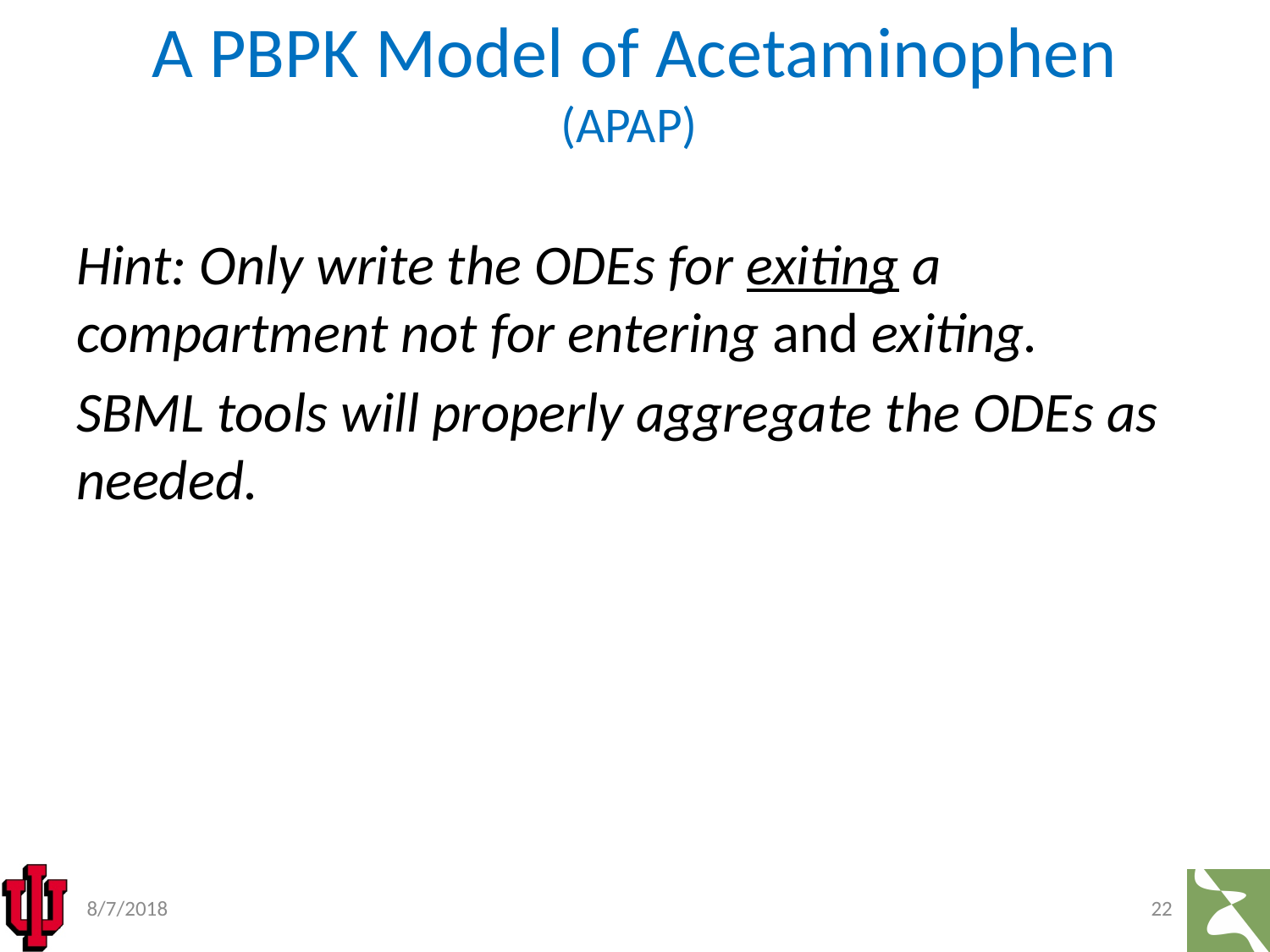

# A PBPK Model of Acetaminophen (APAP)
Hint: Only write the ODEs for exiting a compartment not for entering and exiting.
SBML tools will properly aggregate the ODEs as needed.
8/7/2018
22